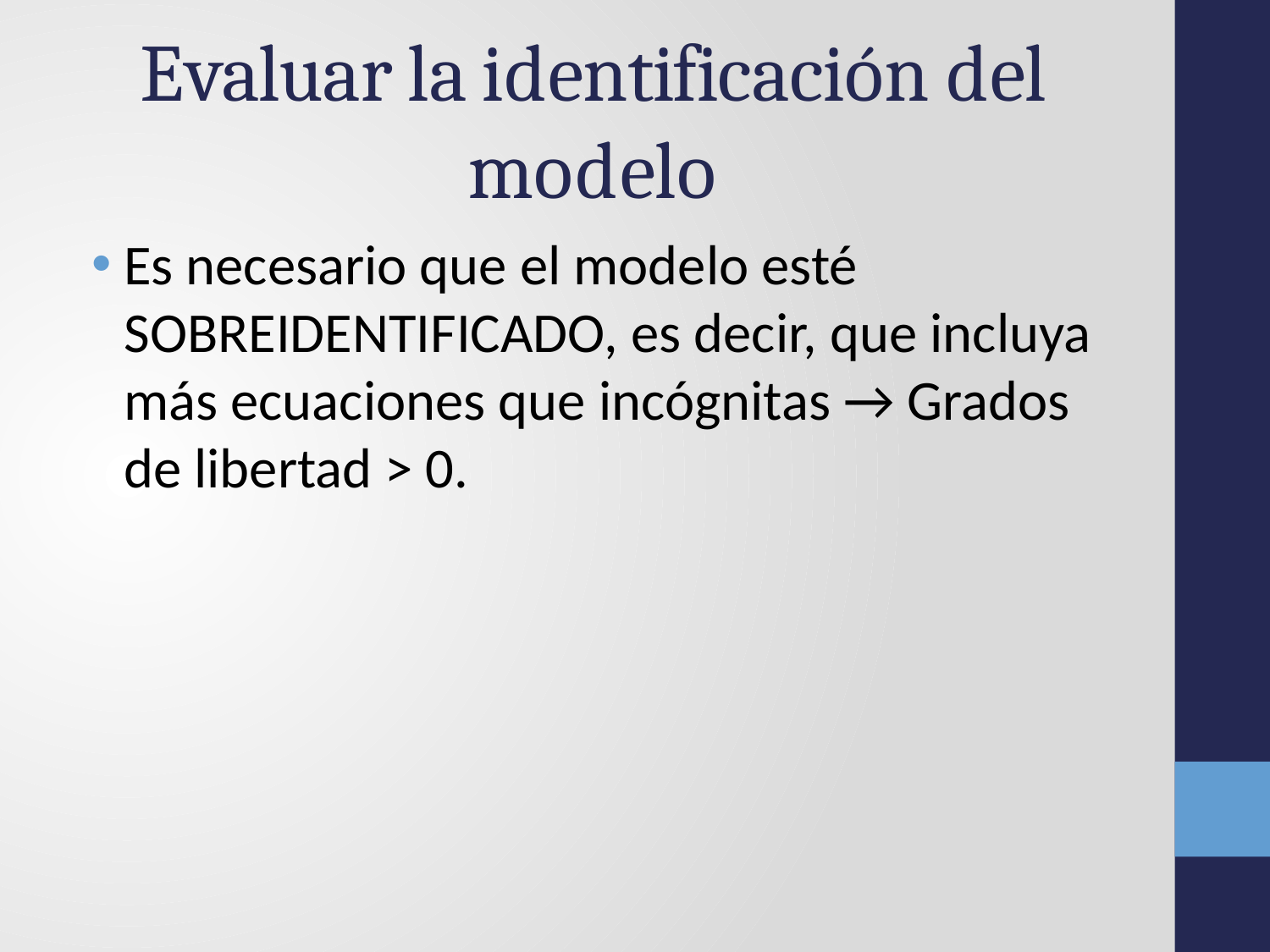

# Evaluar la identificación del modelo
Es necesario que el modelo esté SOBREIDENTIFICADO, es decir, que incluya más ecuaciones que incógnitas → Grados de libertad > 0.